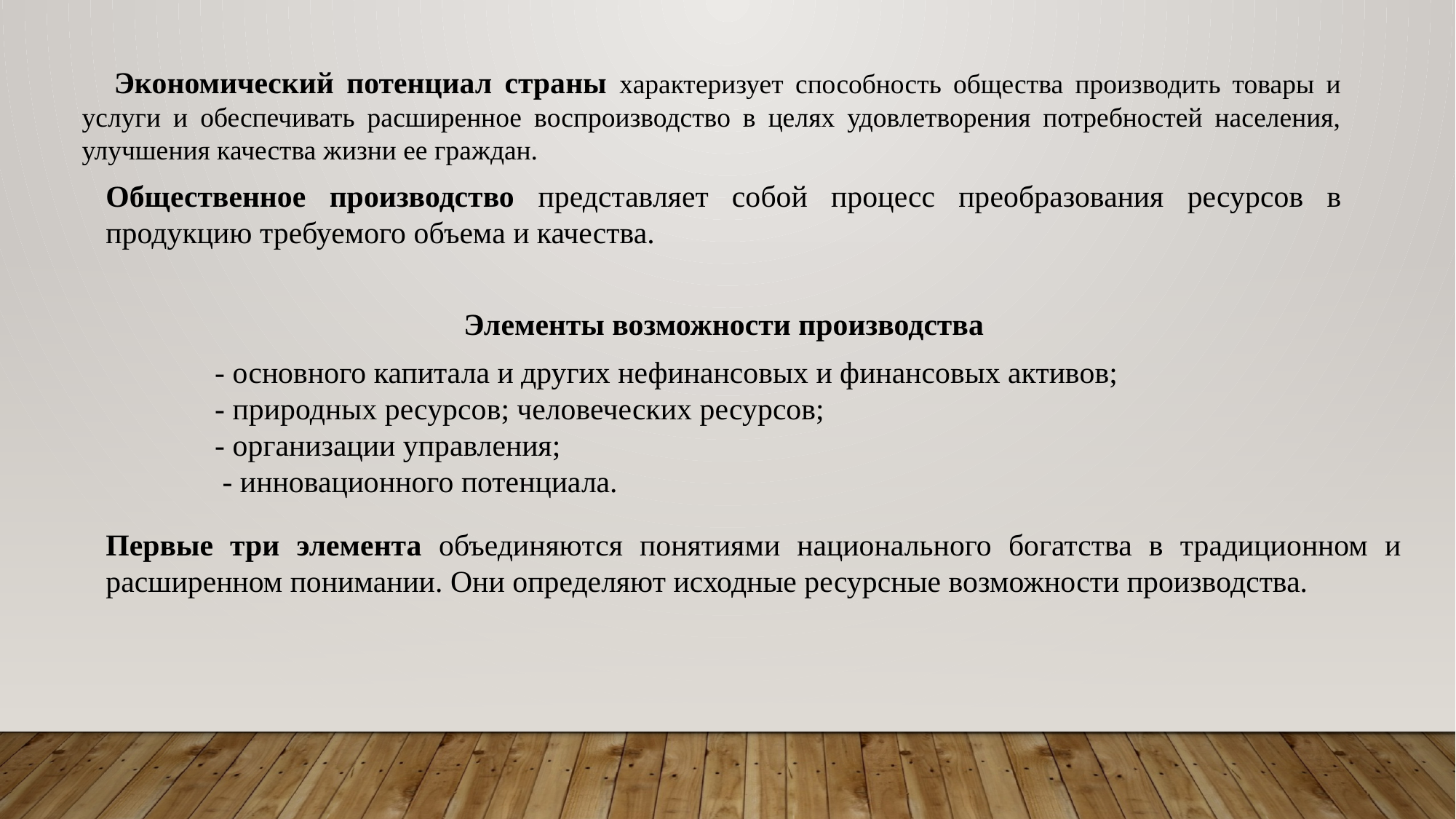

Экономический потенциал страны характеризует способность общества производить товары и услуги и обеспечивать расширенное воспроизводство в целях удовлетворения потребностей населения, улучшения качества жизни ее граждан.
Общественное производство представляет собой процесс преобразования ресурсов в продукцию требуемого объема и качества.
Элементы возможности производства
- основного капитала и других нефинансовых и финансовых активов;
- природных ресурсов; человеческих ресурсов;
- организации управления;
 - инновационного потенциала.
Первые три элемента объединяются понятиями национального богатства в традиционном и расширенном понимании. Они определяют исходные ресурсные возможности производства.